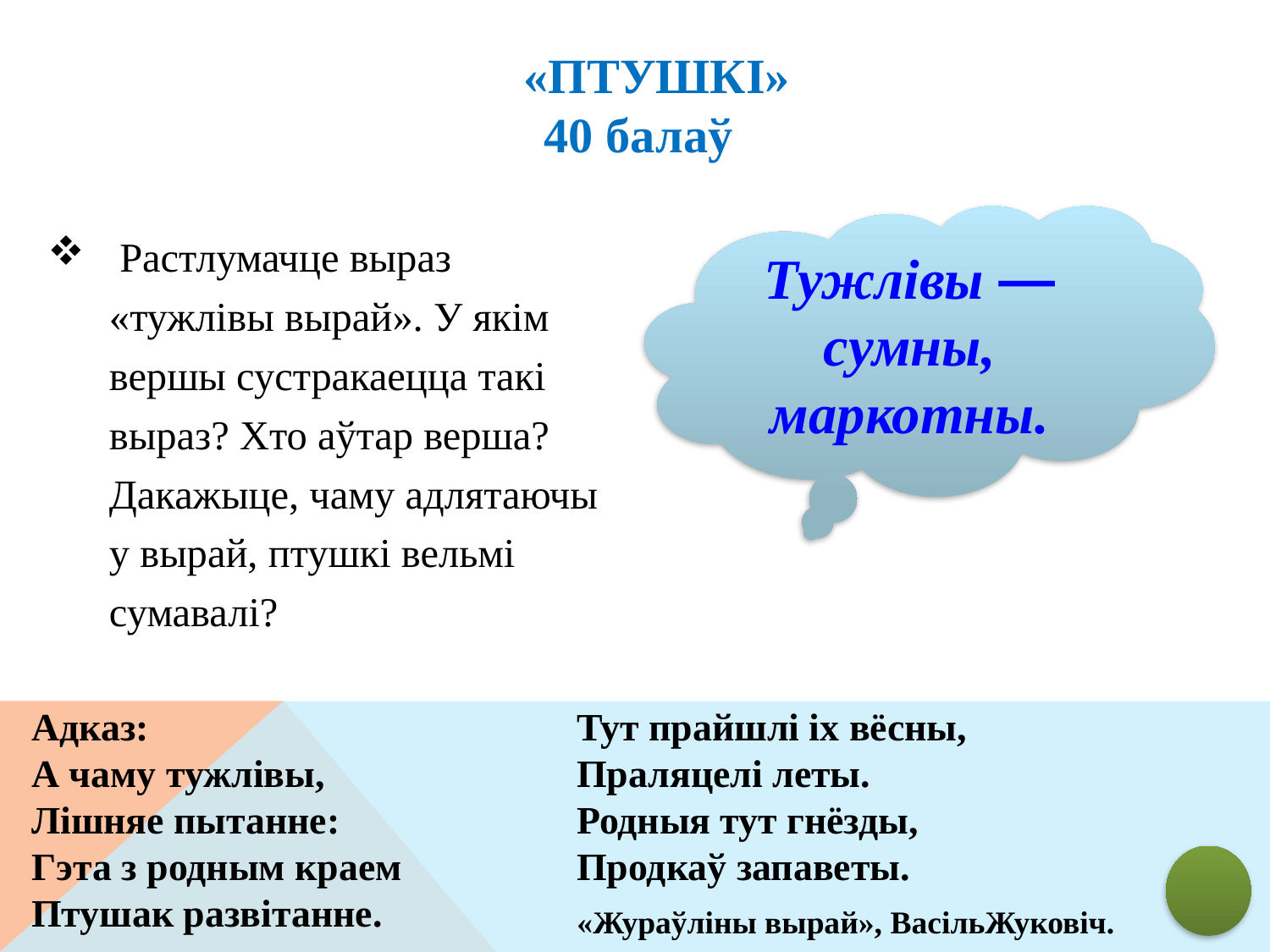

# «Птушкі» 40 балаў
Тужлівы — сумны, маркотны.
 Растлумачце выраз «тужлівы вырай». У якім вершы сустракаецца такі выраз? Хто аўтар верша? Дакажыце, чаму адлятаючы у вырай, птушкі вельмі сумавалі?

Адказ:
А чаму тужлівы,
Лішняе пытанне:
Гэта з родным краем
Птушак развітанне.

Тут прайшлі іх вёсны,
Праляцелі леты.
Родныя тут гнёзды,
Продкаў запаветы.
«Жураўліны вырай», ВасільЖуковіч.